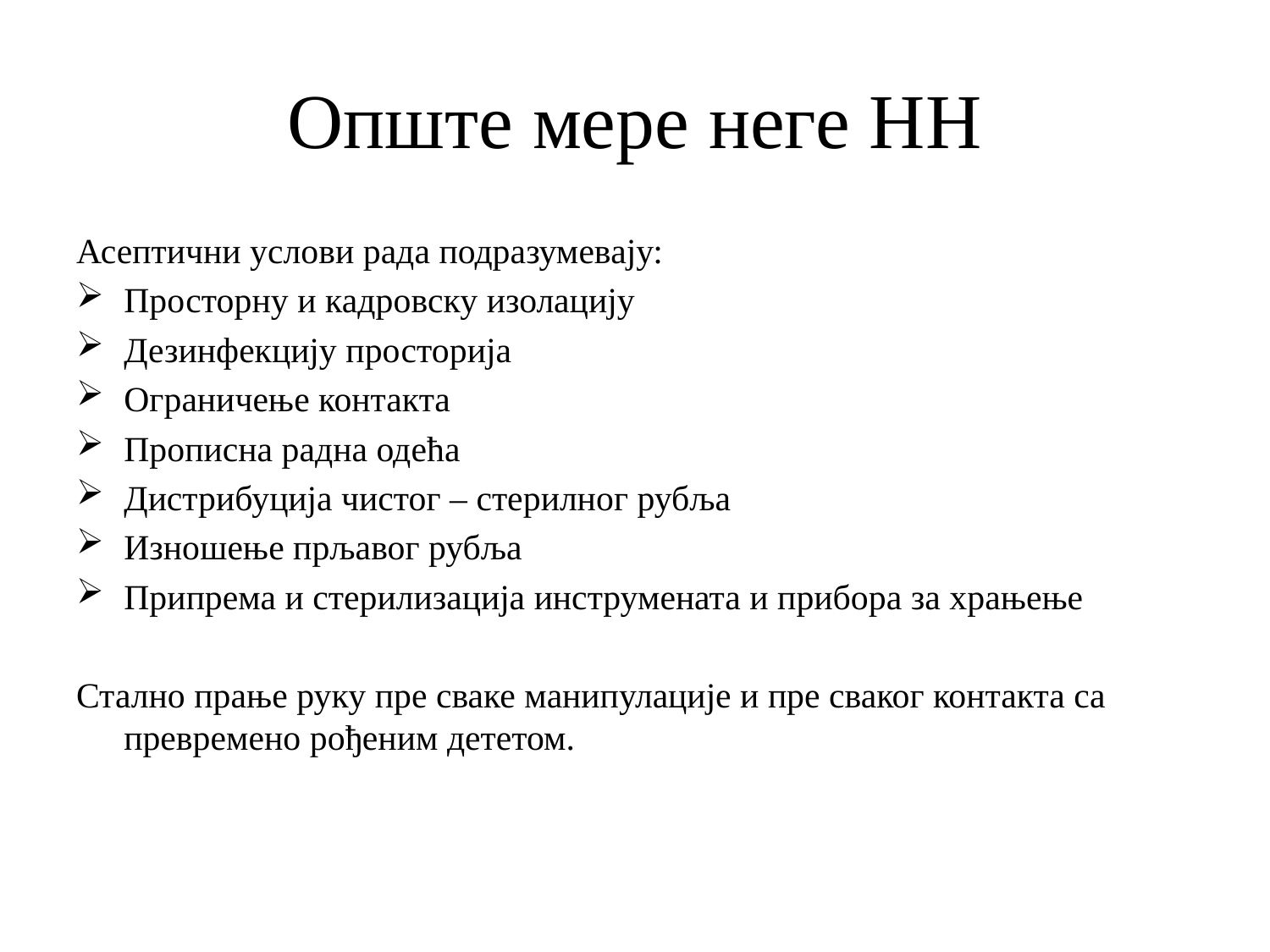

# Опште мере неге НН
Асептични услови рада подразумевају:
Просторну и кадровску изолацију
Дезинфекцију просторија
Ограничење контакта
Прописна радна одећа
Дистрибуција чистог – стерилног рубља
Изношење прљавог рубља
Припрема и стерилизација инструмената и прибора за храњење

Стално прање руку пре сваке манипулације и пре сваког контакта са превремено рођеним дететом.